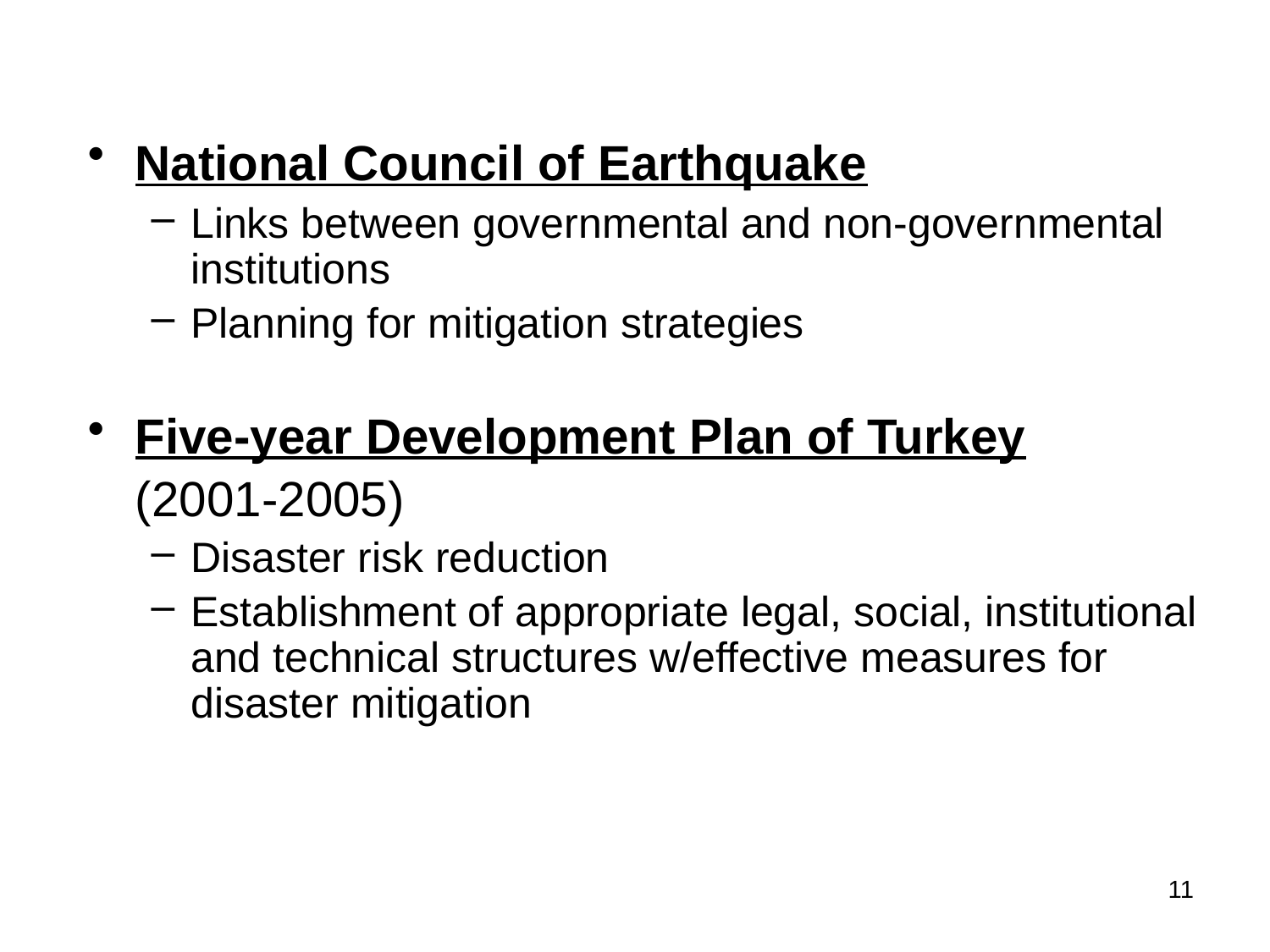

National Council of Earthquake
Links between governmental and non-governmental institutions
Planning for mitigation strategies

Five-year Development Plan of Turkey
	(2001-2005)
Disaster risk reduction
Establishment of appropriate legal, social, institutional and technical structures w/effective measures for disaster mitigation

11